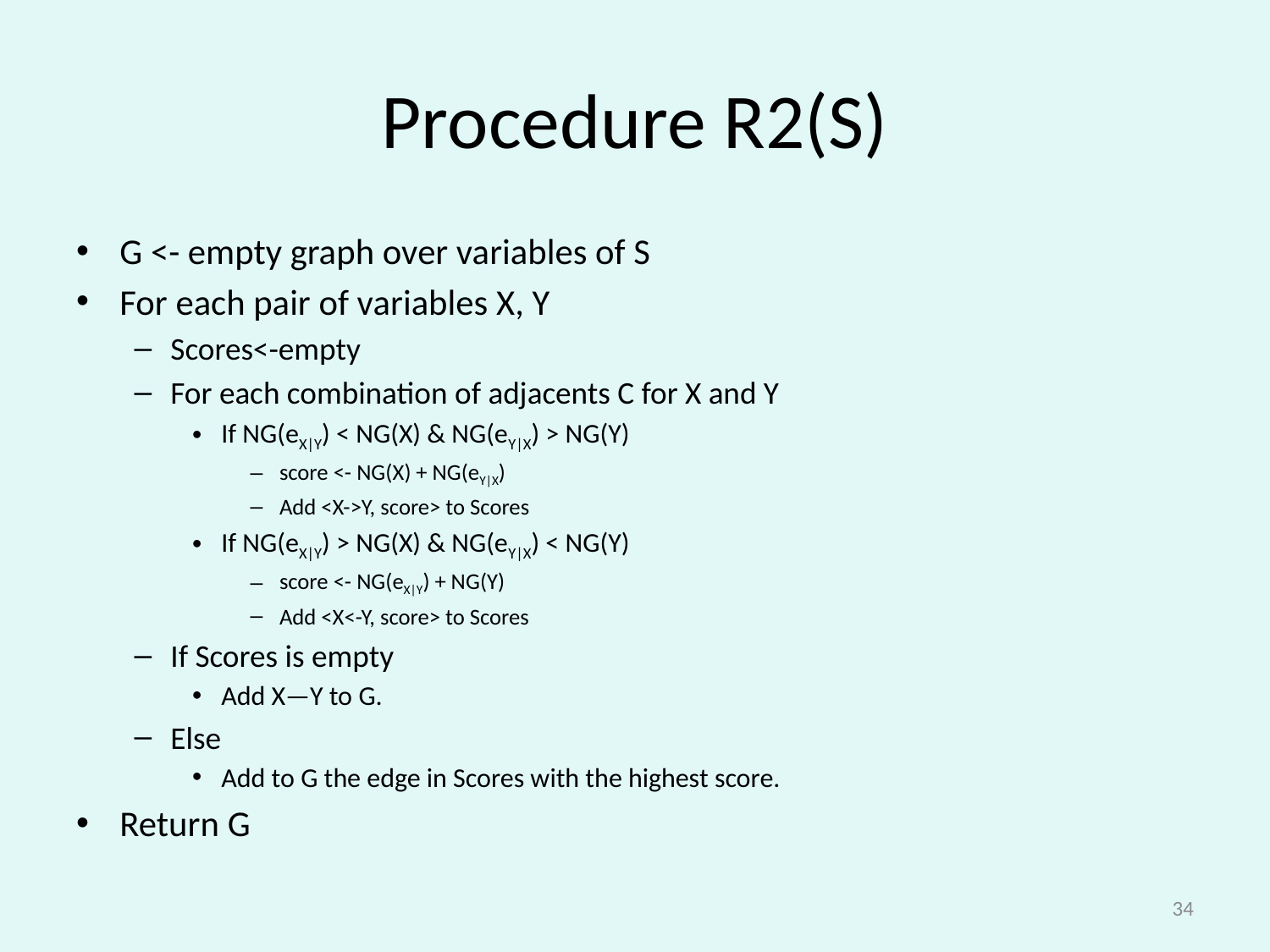

# Procedure R2(S)
G <- empty graph over variables of S
For each pair of variables X, Y
Scores<-empty
For each combination of adjacents C for X and Y
If NG(eX|Y) < NG(X) & NG(eY|X) > NG(Y)
score <- NG(X) + NG(eY|X)
Add <X->Y, score> to Scores
If NG(eX|Y) > NG(X) & NG(eY|X) < NG(Y)
score <- NG(eX|Y) + NG(Y)
Add <X<-Y, score> to Scores
If Scores is empty
Add X—Y to G.
Else
Add to G the edge in Scores with the highest score.
Return G

34